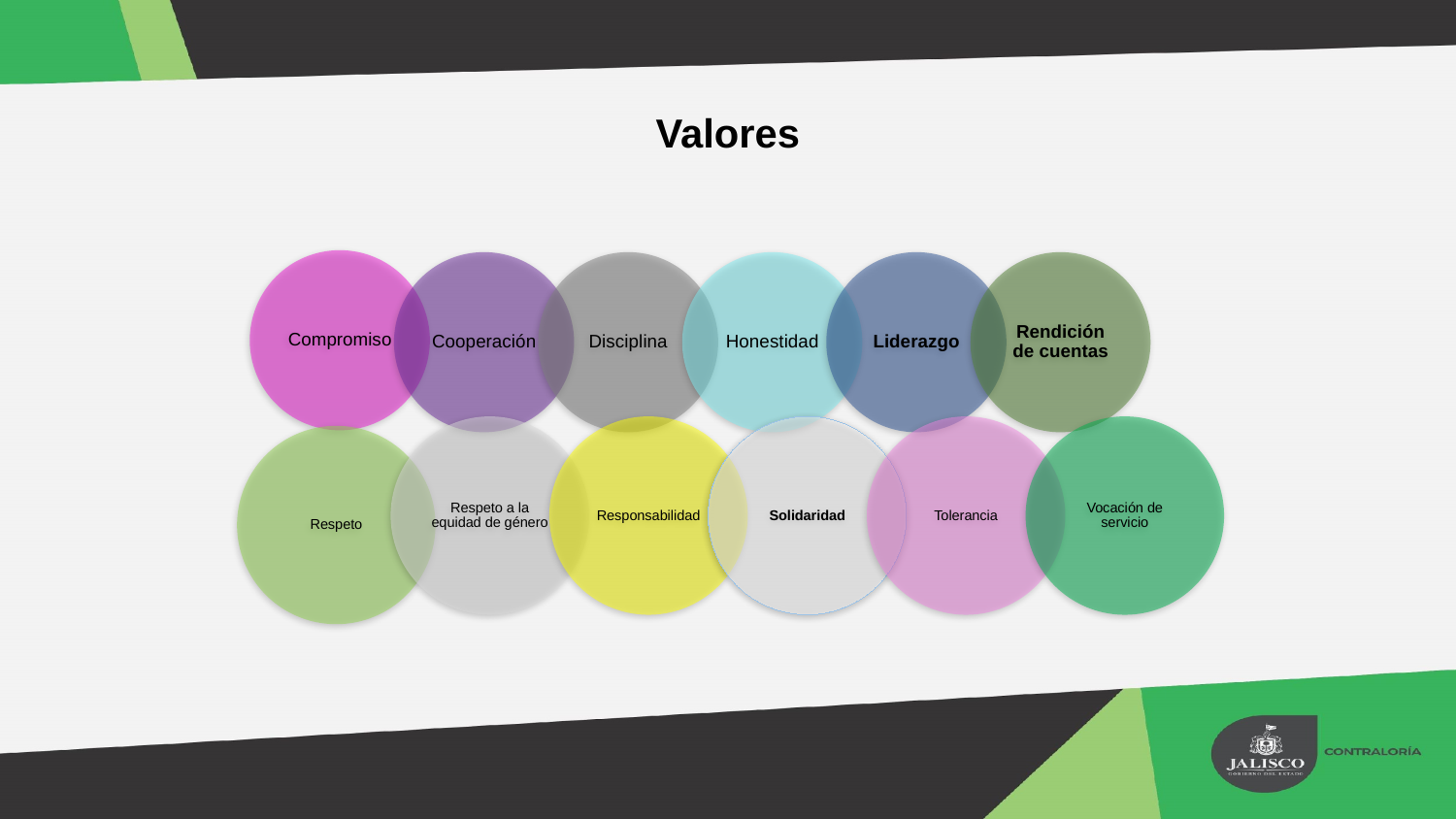

Valores
Compromiso
Cooperación
Disciplina
Honestidad
Liderazgo
Rendición de cuentas
Respeto
Respeto a la equidad de género
Responsabilidad
Solidaridad
Tolerancia
Vocación de servicio